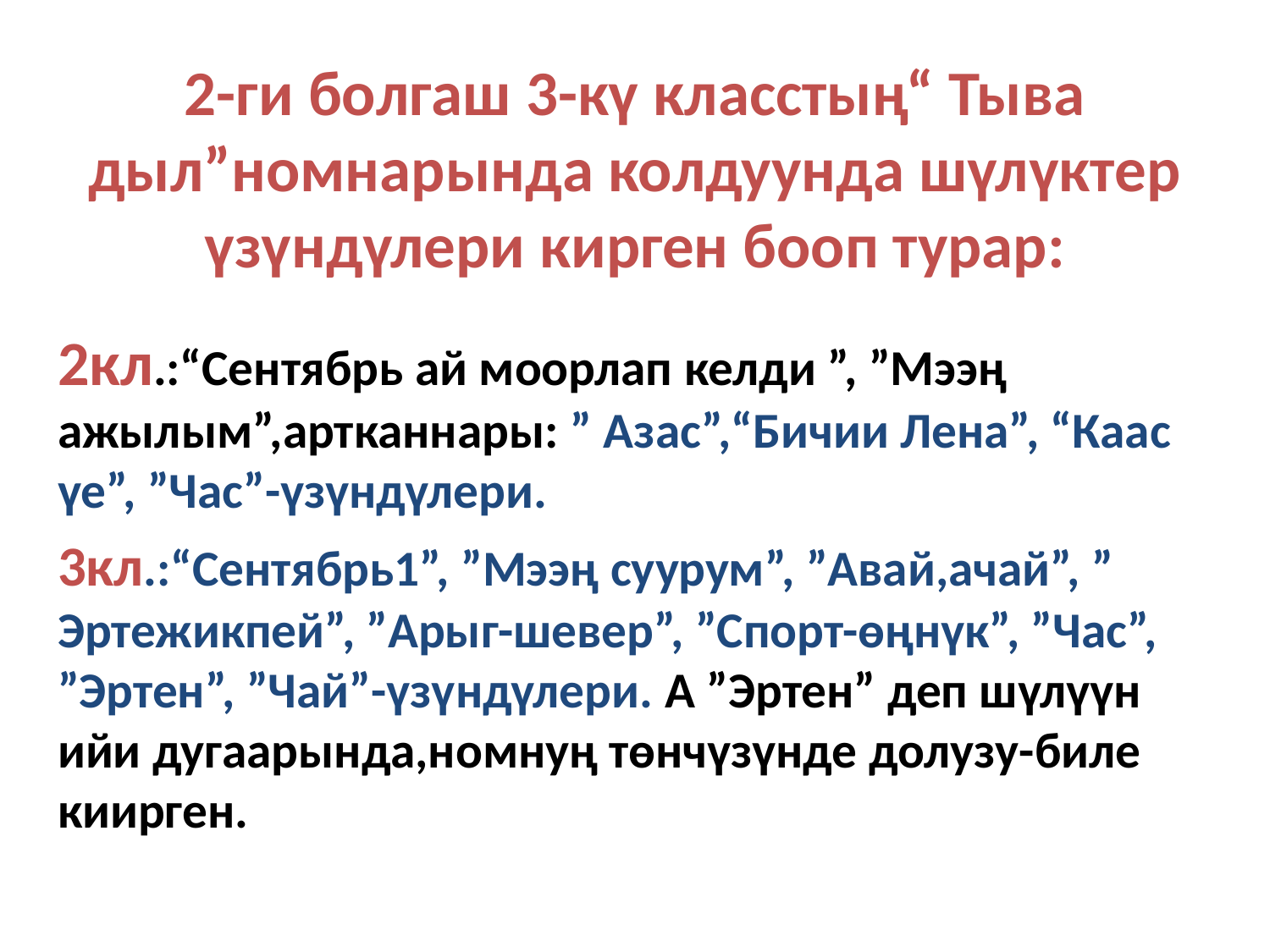

# 2-ги болгаш 3-кү класстың“ Тыва дыл”номнарында колдуунда шүлүктер үзүндүлери кирген бооп турар:
2кл.:“Сентябрь ай моорлап келди ”, ”Мээң ажылым”,артканнары: ” Азас”,“Бичии Лена”, “Каас үе”, ”Час”-үзүндүлери.
3кл.:“Сентябрь1”, ”Мээң суурум”, ”Авай,ачай”, ” Эртежикпей”, ”Арыг-шевер”, ”Спорт-өңнүк”, ”Час”, ”Эртен”, ”Чай”-үзүндүлери. А ”Эртен” деп шүлүүн ийи дугаарында,номнуң төнчүзүнде долузу-биле киирген.